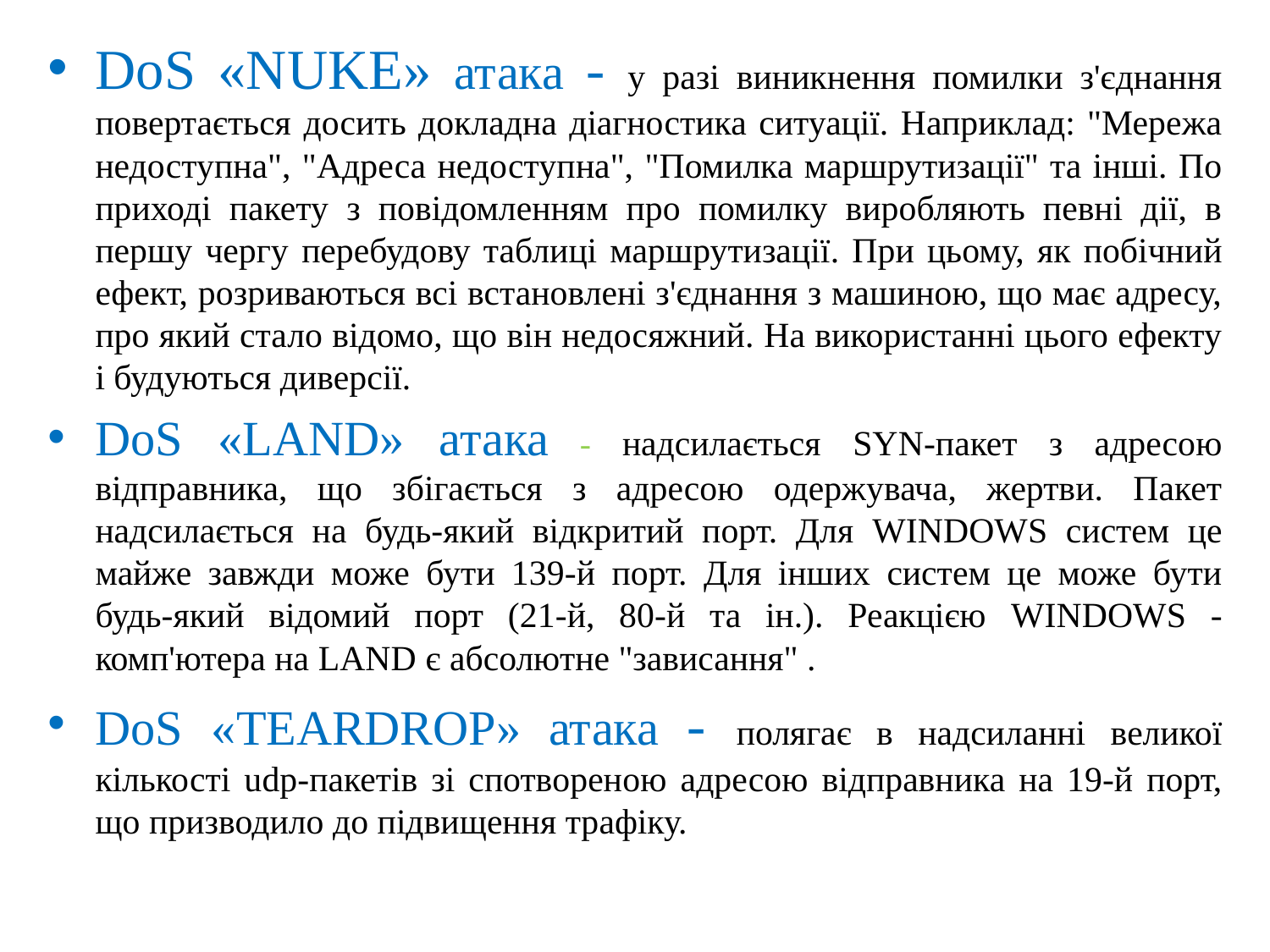

DoS «NUKE» атака - у разі виникнення помилки з'єднання повертається досить докладна діагностика ситуації. Наприклад: "Мережа недоступна", "Адреса недоступна", "Помилка маршрутизації" та інші. По приході пакету з повідомленням про помилку виробляють певні дії, в першу чергу перебудову таблиці маршрутизації. При цьому, як побічний ефект, розриваються всі встановлені з'єднання з машиною, що має адресу, про який стало відомо, що він недосяжний. На використанні цього ефекту і будуються диверсії.
DoS «LAND» атака - надсилається SYN-пакет з адресою відправника, що збігається з адресою одержувача, жертви. Пакет надсилається на будь-який відкритий порт. Для WINDOWS систем це майже завжди може бути 139-й порт. Для інших систем це може бути будь-який відомий порт (21-й, 80-й та ін.). Реакцією WINDOWS -комп'ютера на LAND є абсолютне "зависання" .
DoS «TEARDROP» атака - полягає в надсиланні великої кількості udp-пакетів зі спотвореною адресою відправника на 19-й порт, що призводило до підвищення трафіку.